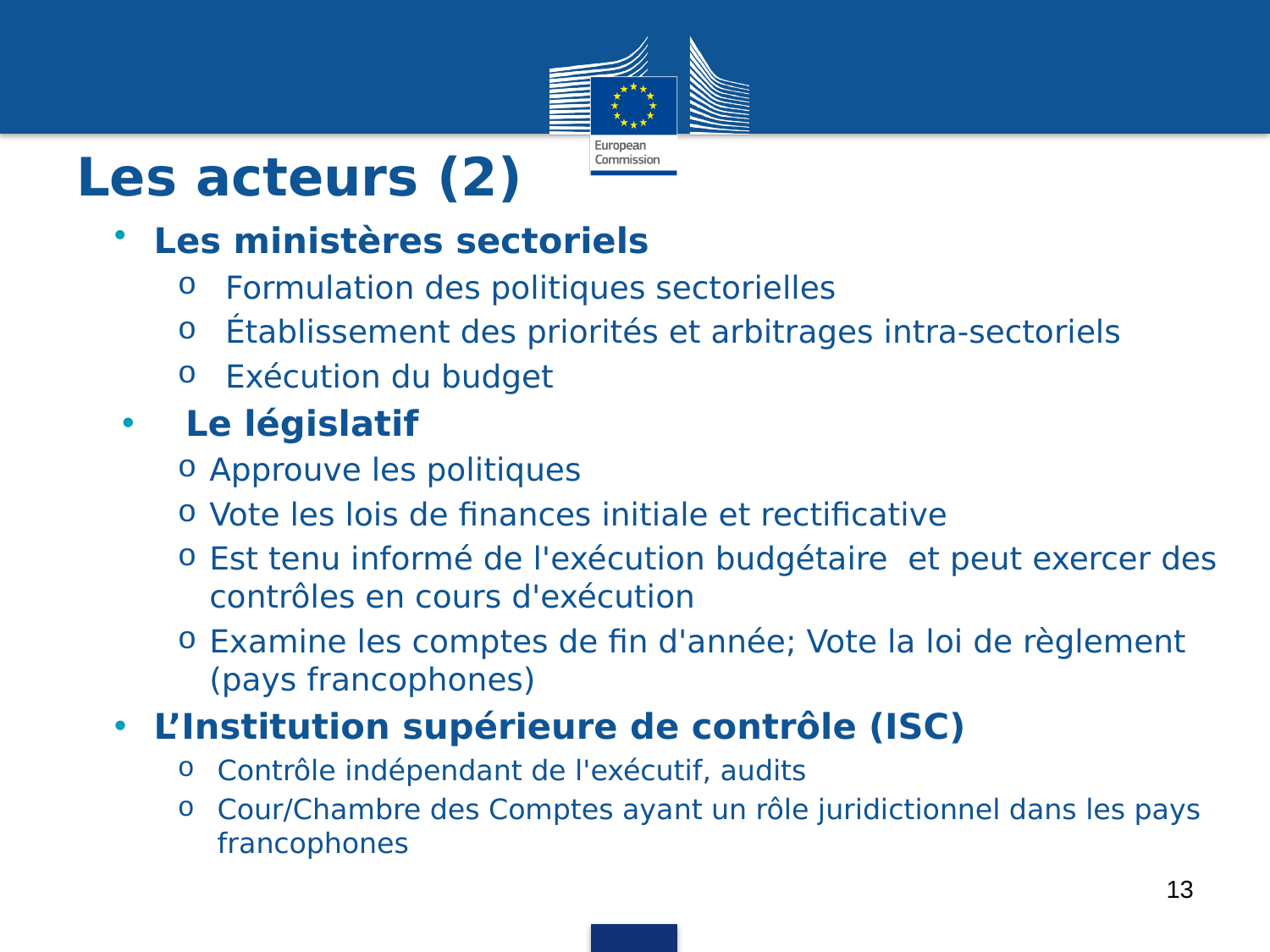

# Les acteurs (2)
Les ministères sectoriels
Formulation des politiques sectorielles
Établissement des priorités et arbitrages intra-sectoriels
Exécution du budget
Le législatif
Approuve les politiques
Vote les lois de finances initiale et rectificative
Est tenu informé de l'exécution budgétaire  et peut exercer des contrôles en cours d'exécution
Examine les comptes de fin d'année; Vote la loi de règlement (pays francophones)
L’Institution supérieure de contrôle (ISC)
Contrôle indépendant de l'exécutif, audits
Cour/Chambre des Comptes ayant un rôle juridictionnel dans les pays francophones

13